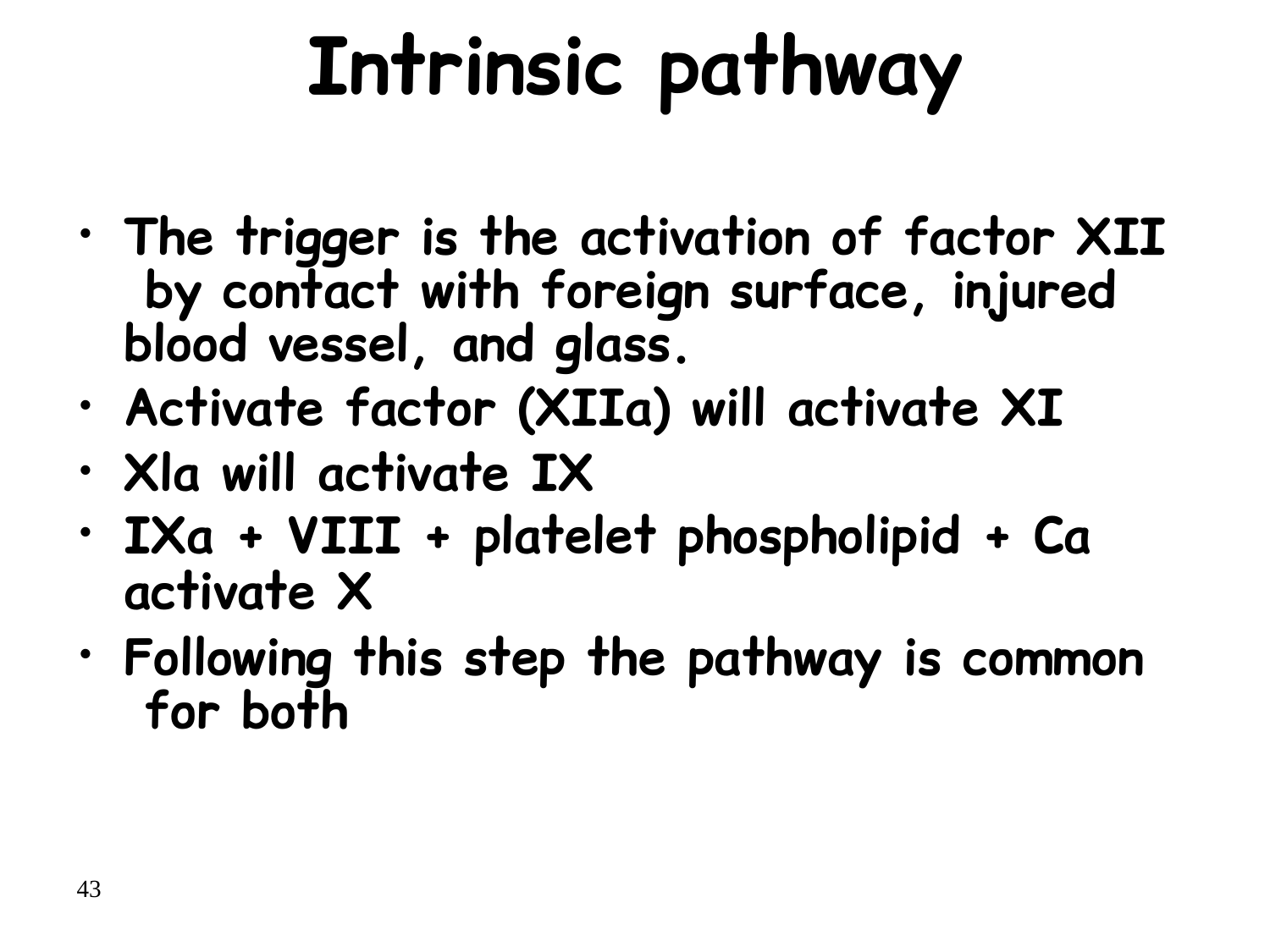

# Intrinsic pathway
The trigger is the activation of factor XII  by contact with foreign surface, injured  blood vessel, and glass.
Activate factor (XIIa) will activate XI
Xla will activate IX
IXa + VIII + platelet phospholipid + Ca
activate X
Following this step the pathway is common  for both
43